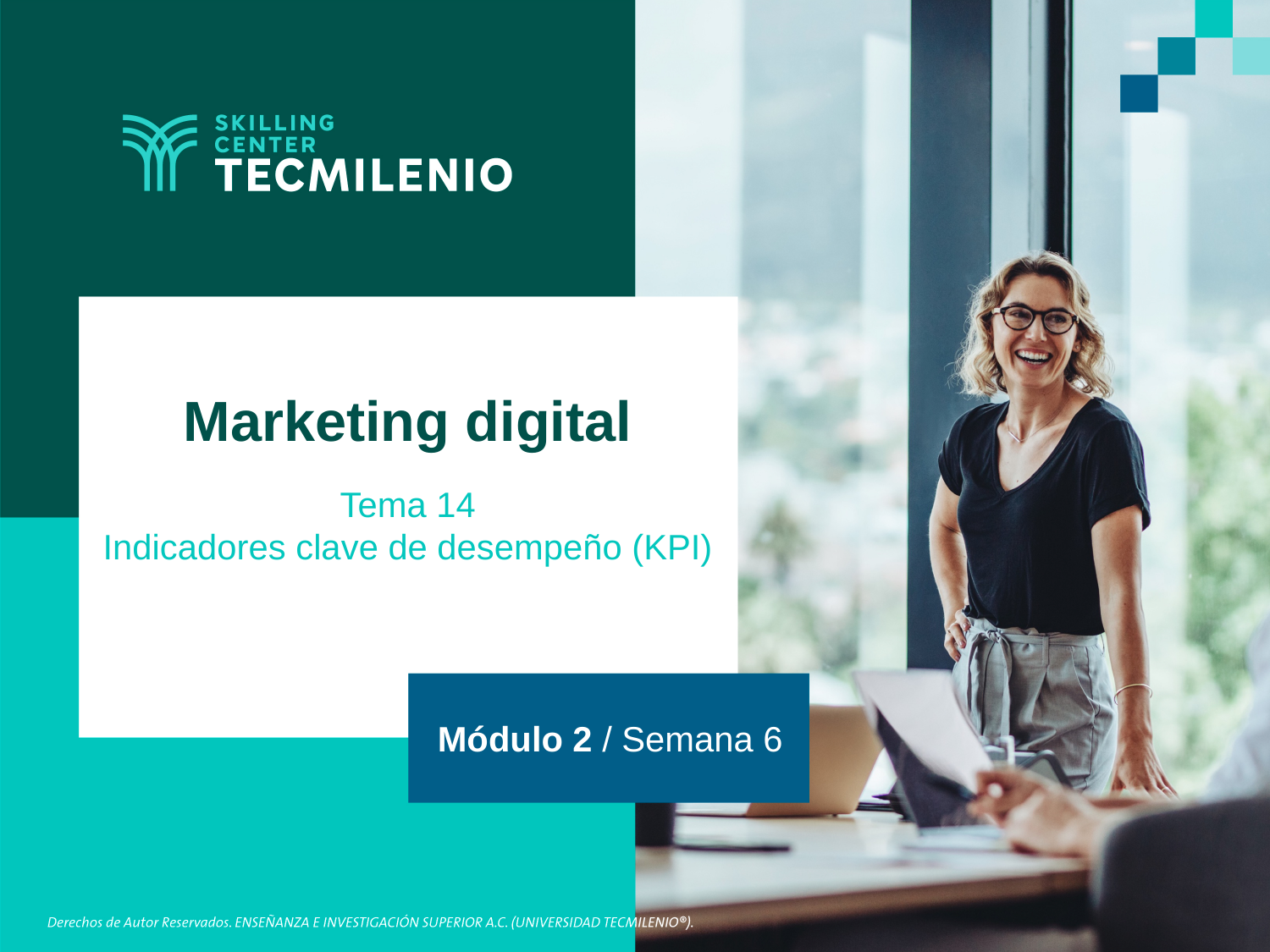

Marketing digital
Tema 14
Indicadores clave de desempeño (KPI)
Módulo 2 / Semana 6